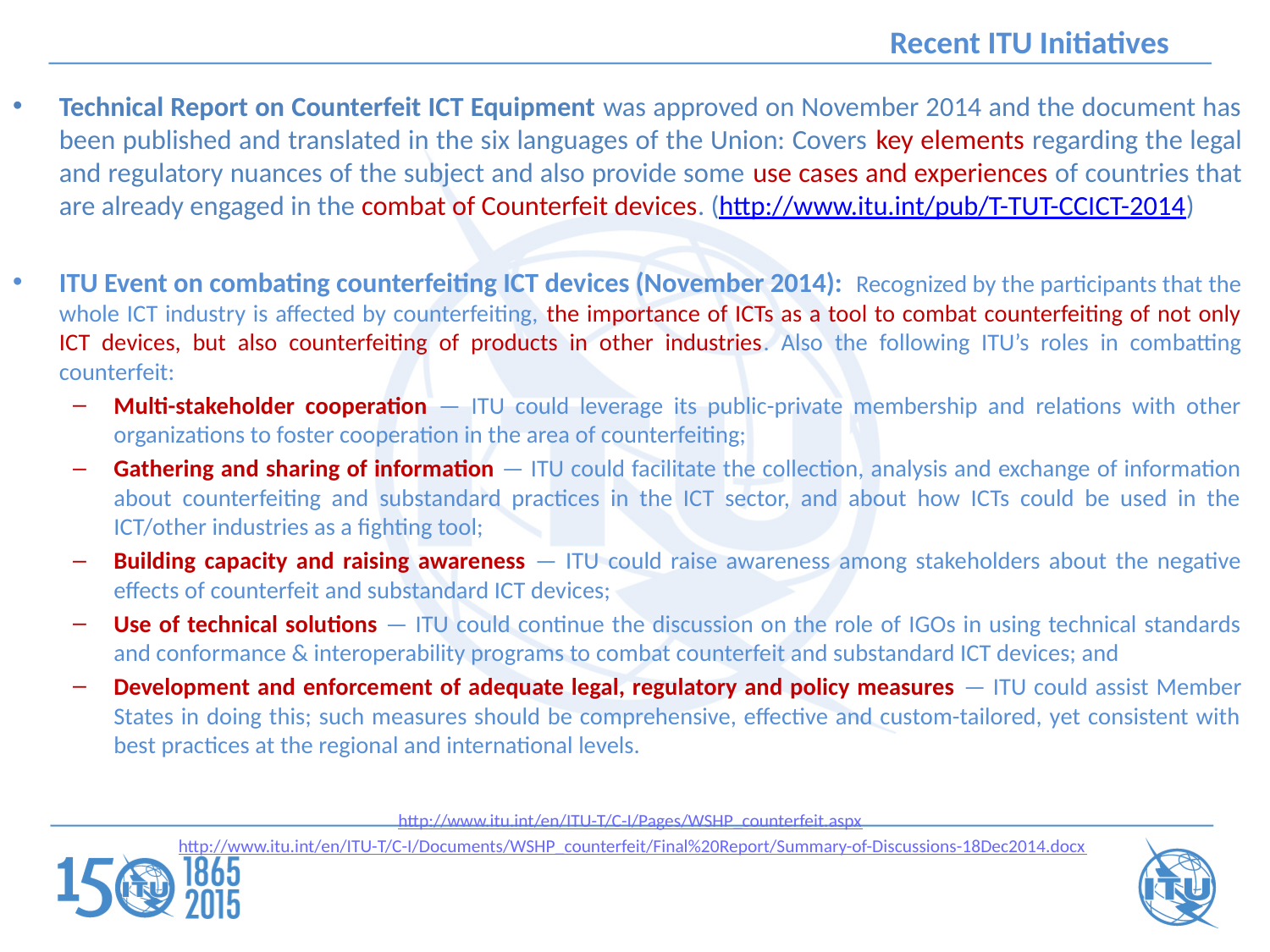

# Recent ITU Initiatives
Technical Report on Counterfeit ICT Equipment was approved on November 2014 and the document has been published and translated in the six languages of the Union: Covers key elements regarding the legal and regulatory nuances of the subject and also provide some use cases and experiences of countries that are already engaged in the combat of Counterfeit devices. (http://www.itu.int/pub/T-TUT-CCICT-2014)

ITU Event on combating counterfeiting ICT devices (November 2014):  Recognized by the participants that the whole ICT industry is affected by counterfeiting, the importance of ICTs as a tool to combat counterfeiting of not only ICT devices, but also counterfeiting of products in other industries. Also the following ITU’s roles in combatting counterfeit:
Multi-stakeholder cooperation — ITU could leverage its public-private membership and relations with other organizations to foster cooperation in the area of counterfeiting;
Gathering and sharing of information — ITU could facilitate the collection, analysis and exchange of information about counterfeiting and substandard practices in the ICT sector, and about how ICTs could be used in the ICT/other industries as a fighting tool;
Building capacity and raising awareness — ITU could raise awareness among stakeholders about the negative effects of counterfeit and substandard ICT devices;
Use of technical solutions — ITU could continue the discussion on the role of IGOs in using technical standards and conformance & interoperability programs to combat counterfeit and substandard ICT devices; and
Development and enforcement of adequate legal, regulatory and policy measures — ITU could assist Member States in doing this; such measures should be comprehensive, effective and custom-tailored, yet consistent with best practices at the regional and international levels.

http://www.itu.int/en/ITU-T/C-I/Pages/WSHP_counterfeit.aspx
http://www.itu.int/en/ITU-T/C-I/Documents/WSHP_counterfeit/Final%20Report/Summary-of-Discussions-18Dec2014.docx